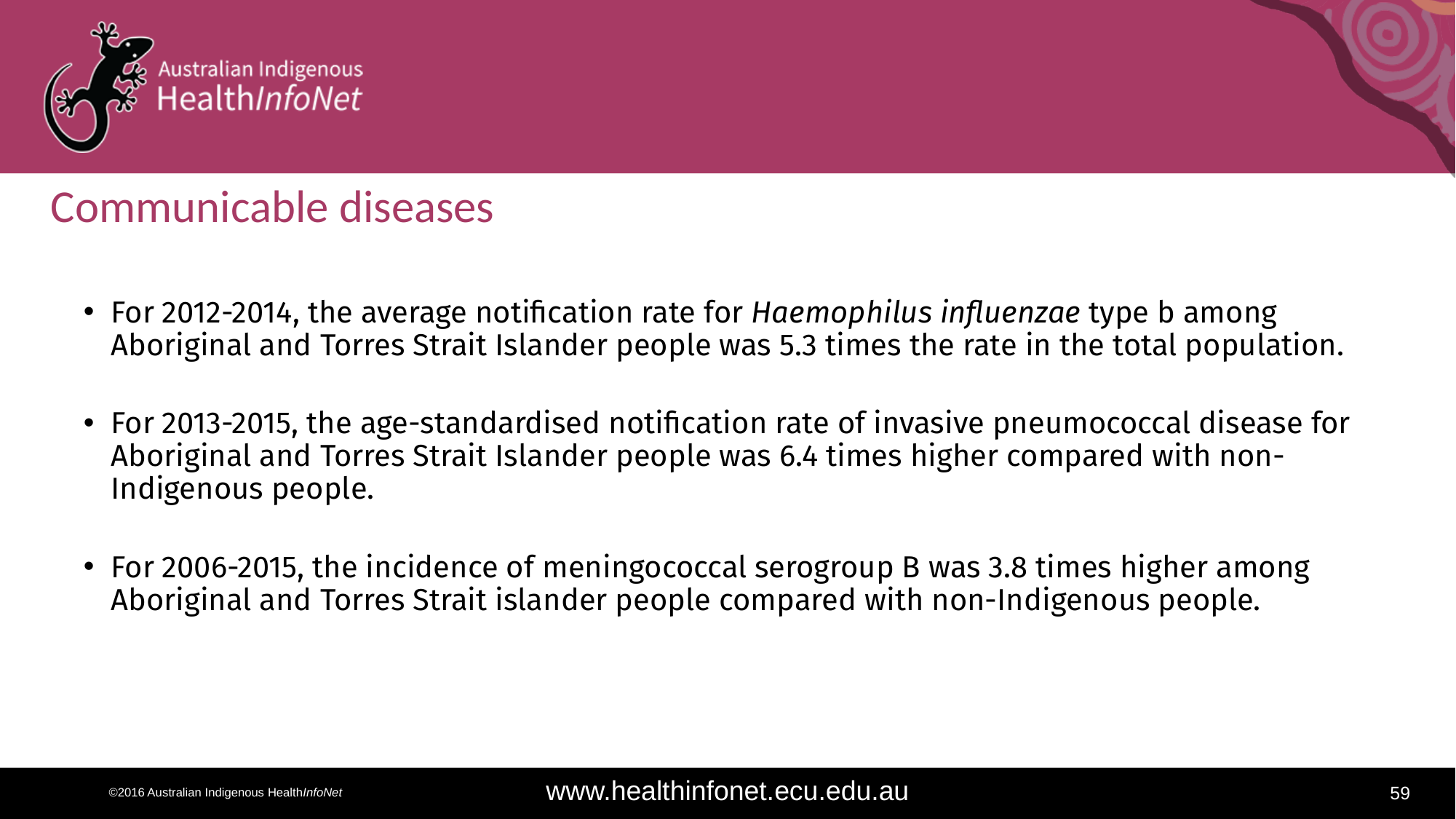

# Communicable diseases
For 2012-2014, the average notification rate for Haemophilus influenzae type b among Aboriginal and Torres Strait Islander people was 5.3 times the rate in the total population.
For 2013-2015, the age-standardised notification rate of invasive pneumococcal disease for Aboriginal and Torres Strait Islander people was 6.4 times higher compared with non-Indigenous people.
For 2006-2015, the incidence of meningococcal serogroup B was 3.8 times higher among Aboriginal and Torres Strait islander people compared with non-Indigenous people.